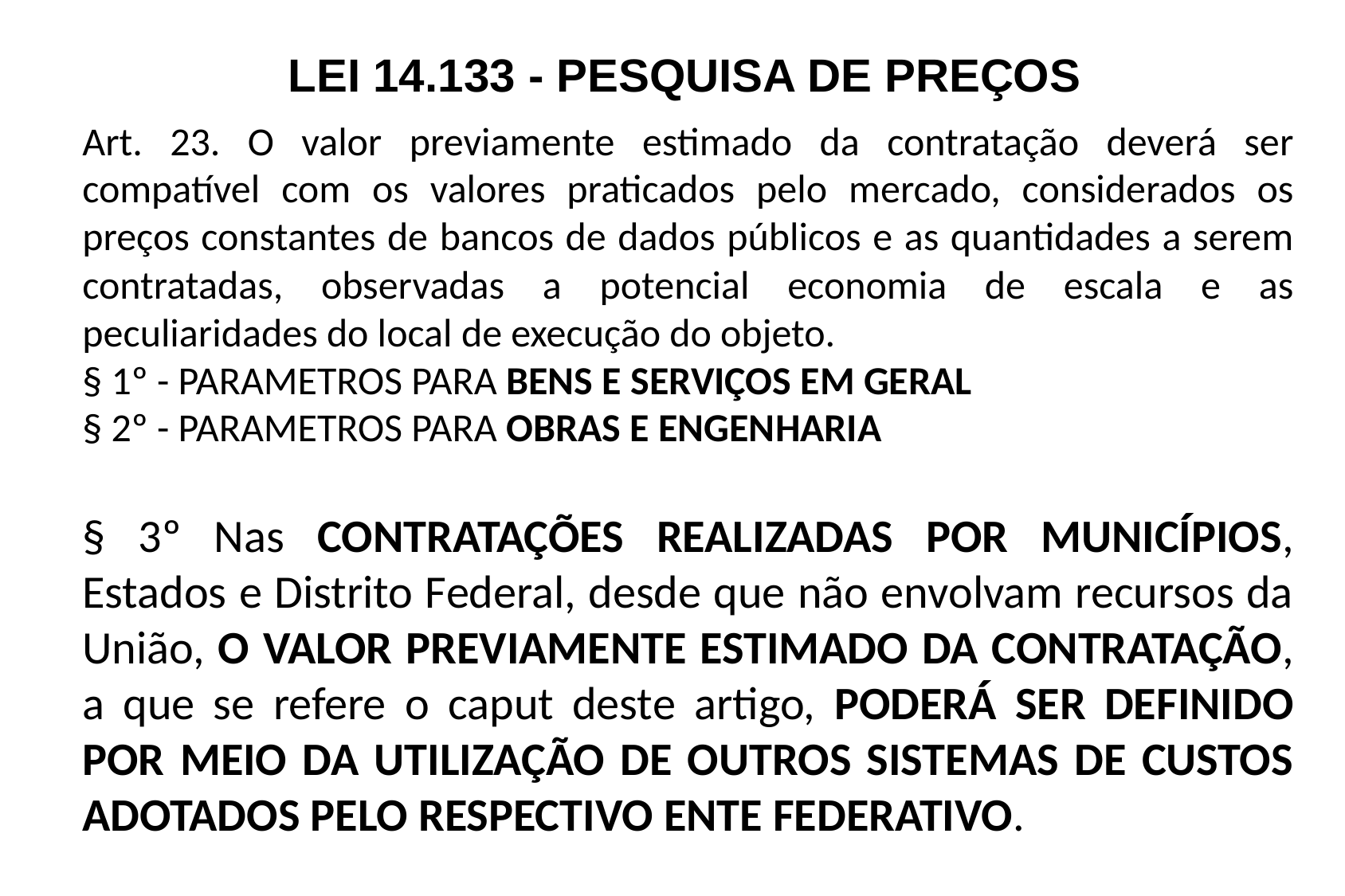

LEI 14.133 - PESQUISA DE PREÇOS
Art. 23. O valor previamente estimado da contratação deverá ser compatível com os valores praticados pelo mercado, considerados os preços constantes de bancos de dados públicos e as quantidades a serem contratadas, observadas a potencial economia de escala e as peculiaridades do local de execução do objeto.
§ 1º - PARAMETROS PARA BENS E SERVIÇOS EM GERAL
§ 2º - PARAMETROS PARA OBRAS E ENGENHARIA

§ 3º Nas CONTRATAÇÕES REALIZADAS POR MUNICÍPIOS, Estados e Distrito Federal, desde que não envolvam recursos da União, O VALOR PREVIAMENTE ESTIMADO DA CONTRATAÇÃO, a que se refere o caput deste artigo, PODERÁ SER DEFINIDO POR MEIO DA UTILIZAÇÃO DE OUTROS SISTEMAS DE CUSTOS ADOTADOS PELO RESPECTIVO ENTE FEDERATIVO.